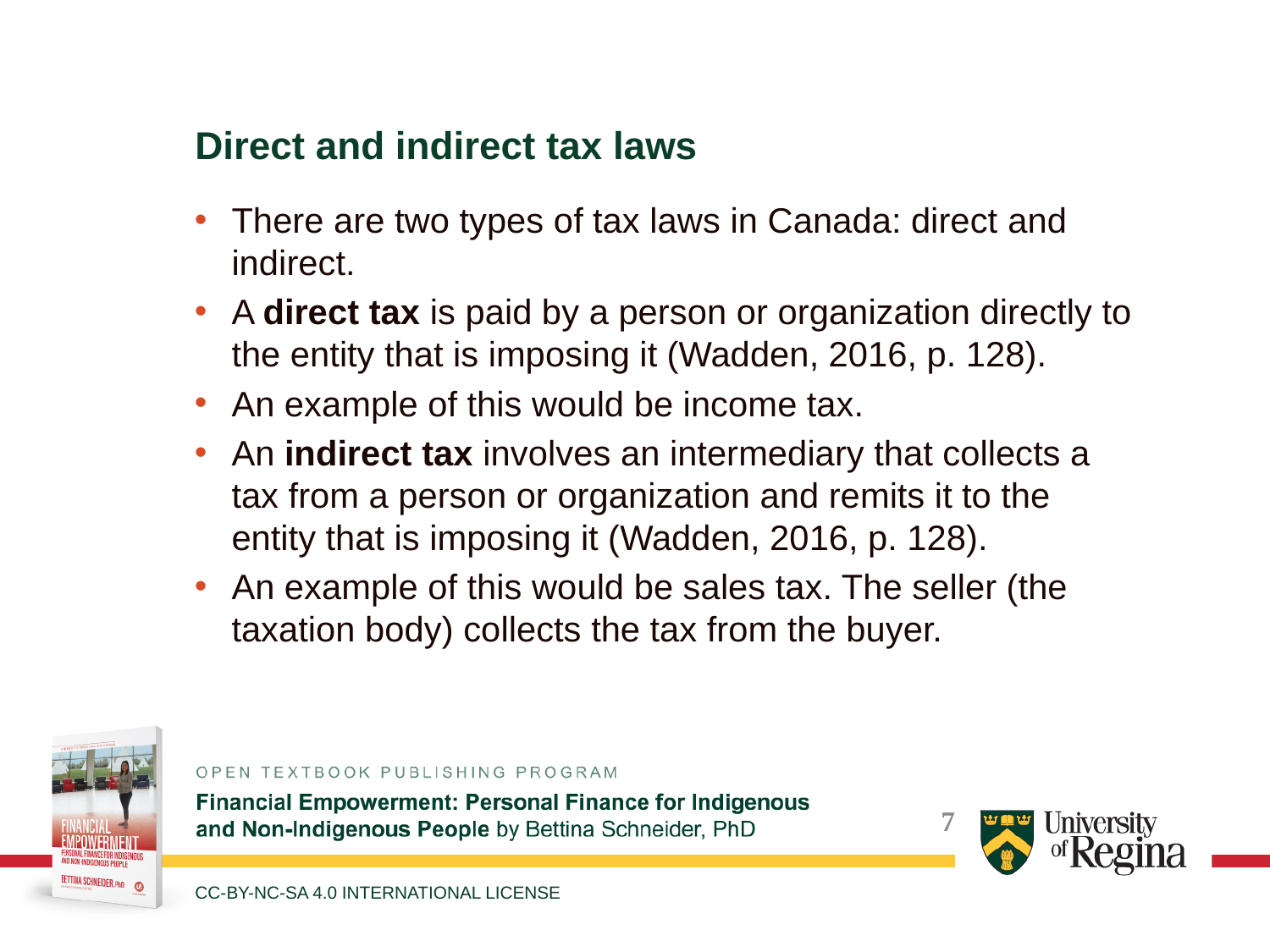

Direct and indirect tax laws
There are two types of tax laws in Canada: direct and indirect.
A direct tax is paid by a person or organization directly to the entity that is imposing it (Wadden, 2016, p. 128).
An example of this would be income tax.
An indirect tax involves an intermediary that collects a tax from a person or organization and remits it to the entity that is imposing it (Wadden, 2016, p. 128).
An example of this would be sales tax. The seller (the taxation body) collects the tax from the buyer.

CC-BY-NC-SA 4.0 INTERNATIONAL LICENSE